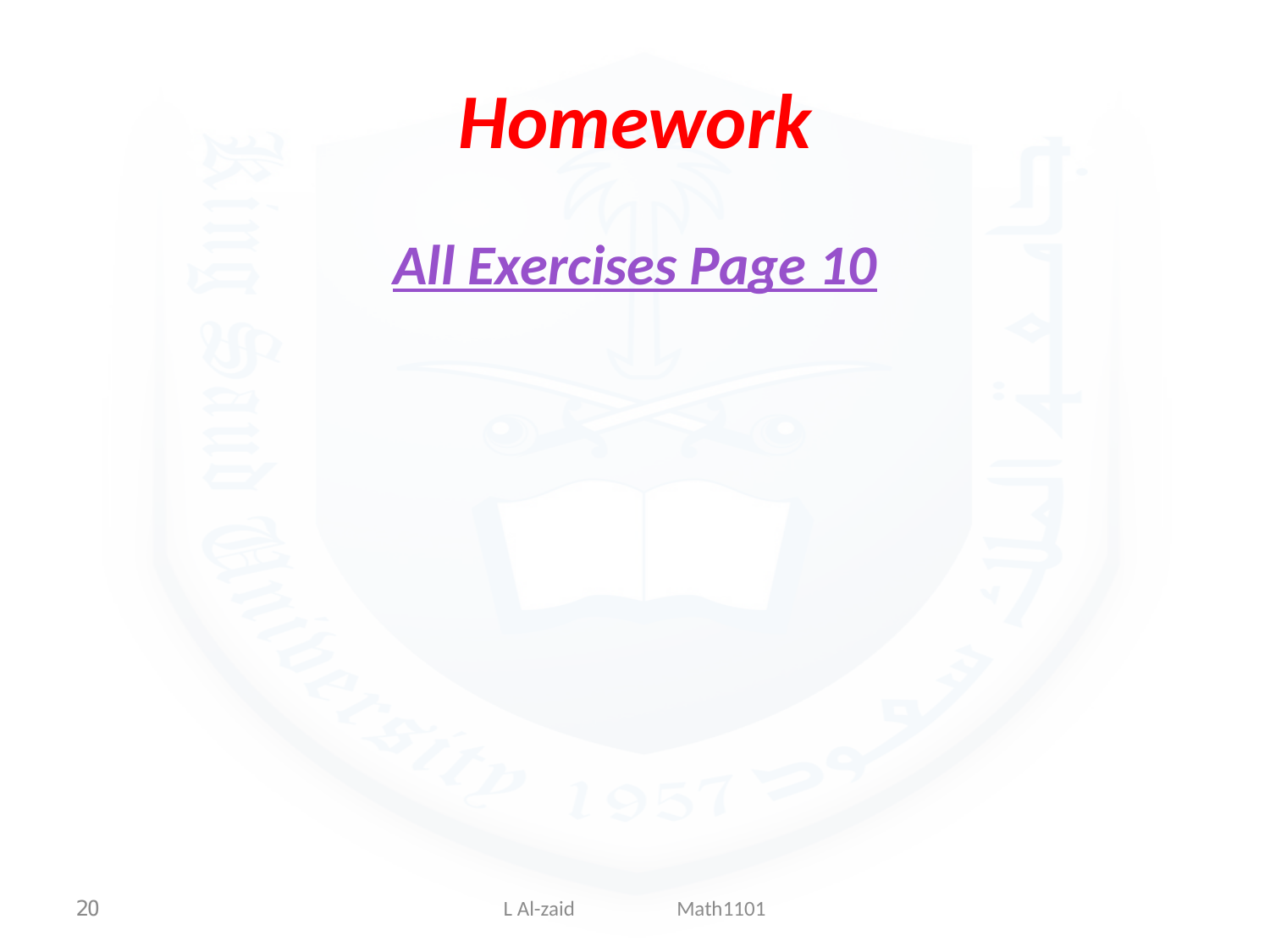

# Homework
All Exercises Page 10
20
L Al-zaid                     Math1101